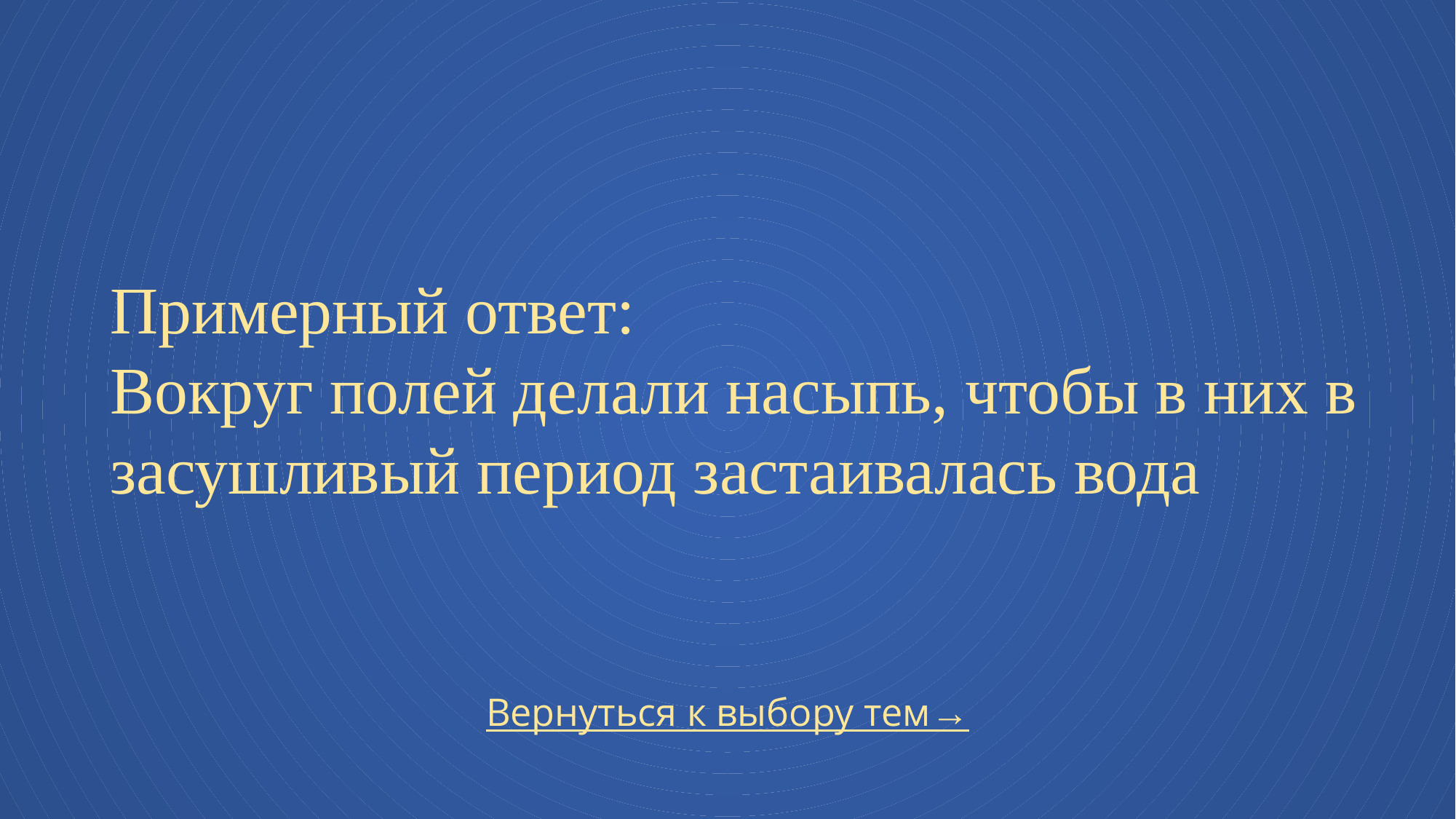

#
Примерный ответ:
Вокруг полей делали насыпь, чтобы в них в засушливый период застаивалась вода
Вернуться к выбору тем→